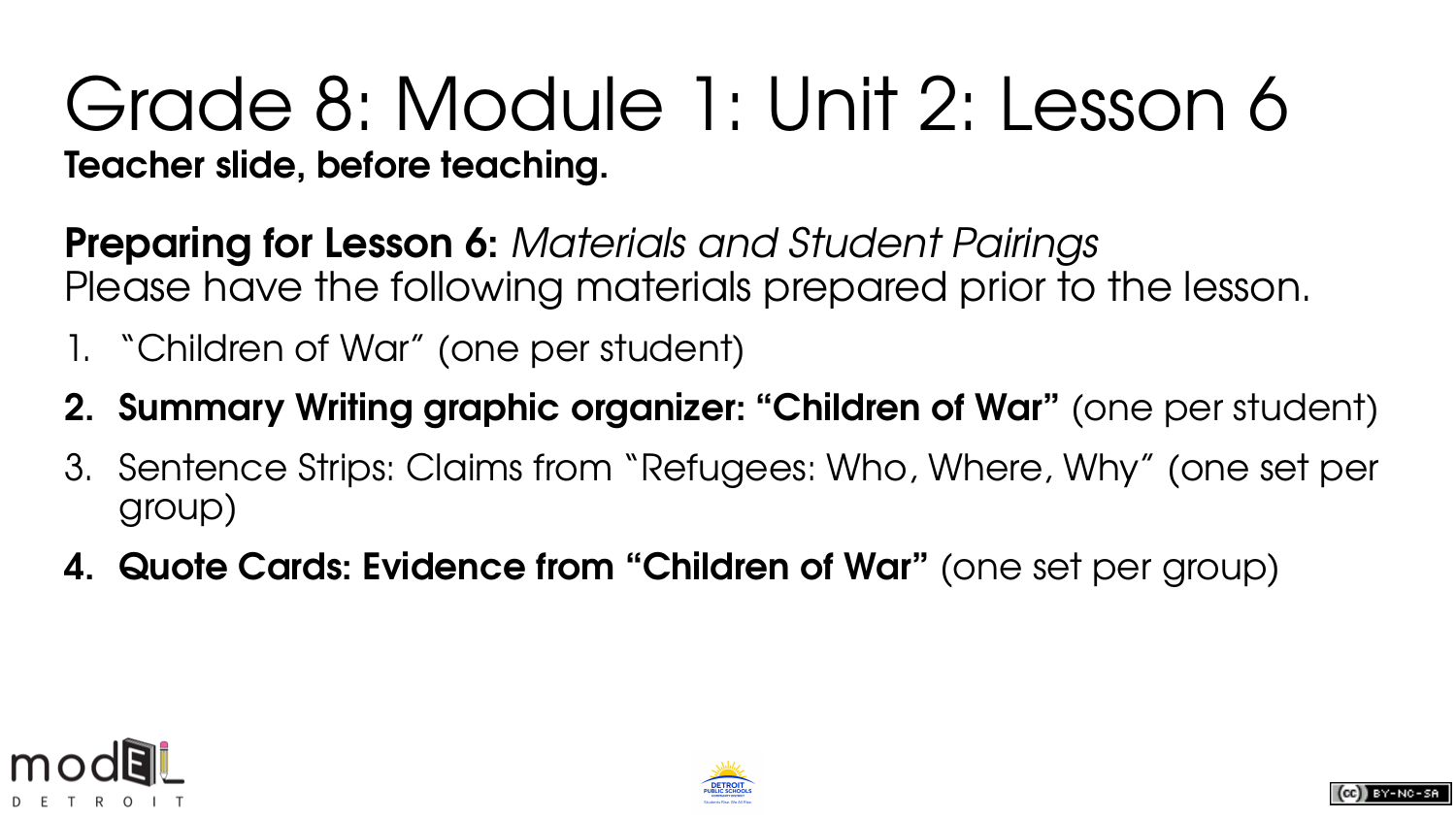

# Grade 8: Module 1: Unit 2: Lesson 6 Teacher slide, before teaching.
Preparing for Lesson 6: Materials and Student Pairings
Please have the following materials prepared prior to the lesson.
“Children of War” (one per student)
Summary Writing graphic organizer: “Children of War” (one per student)
Sentence Strips: Claims from “Refugees: Who, Where, Why” (one set per group)
Quote Cards: Evidence from “Children of War” (one set per group)